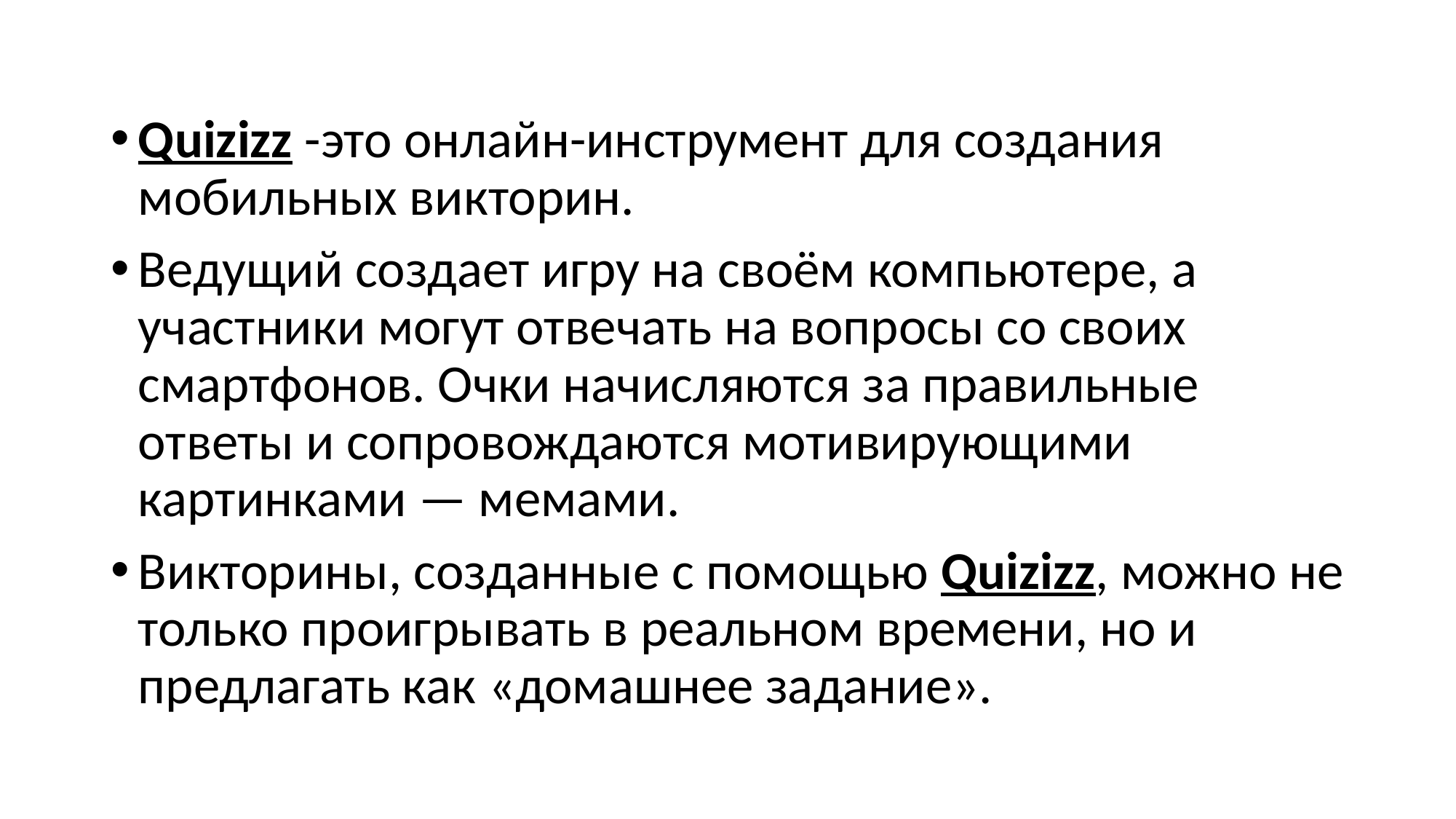

Quizizz -это онлайн-инструмент для создания мобильных викторин.
Ведущий создает игру на своём компьютере, а участники могут отвечать на вопросы со своих смартфонов. Очки начисляются за правильные ответы и сопровождаются мотивирующими картинками — мемами.
Викторины, созданные с помощью Quizizz, можно не только проигрывать в реальном времени, но и предлагать как «домашнее задание».